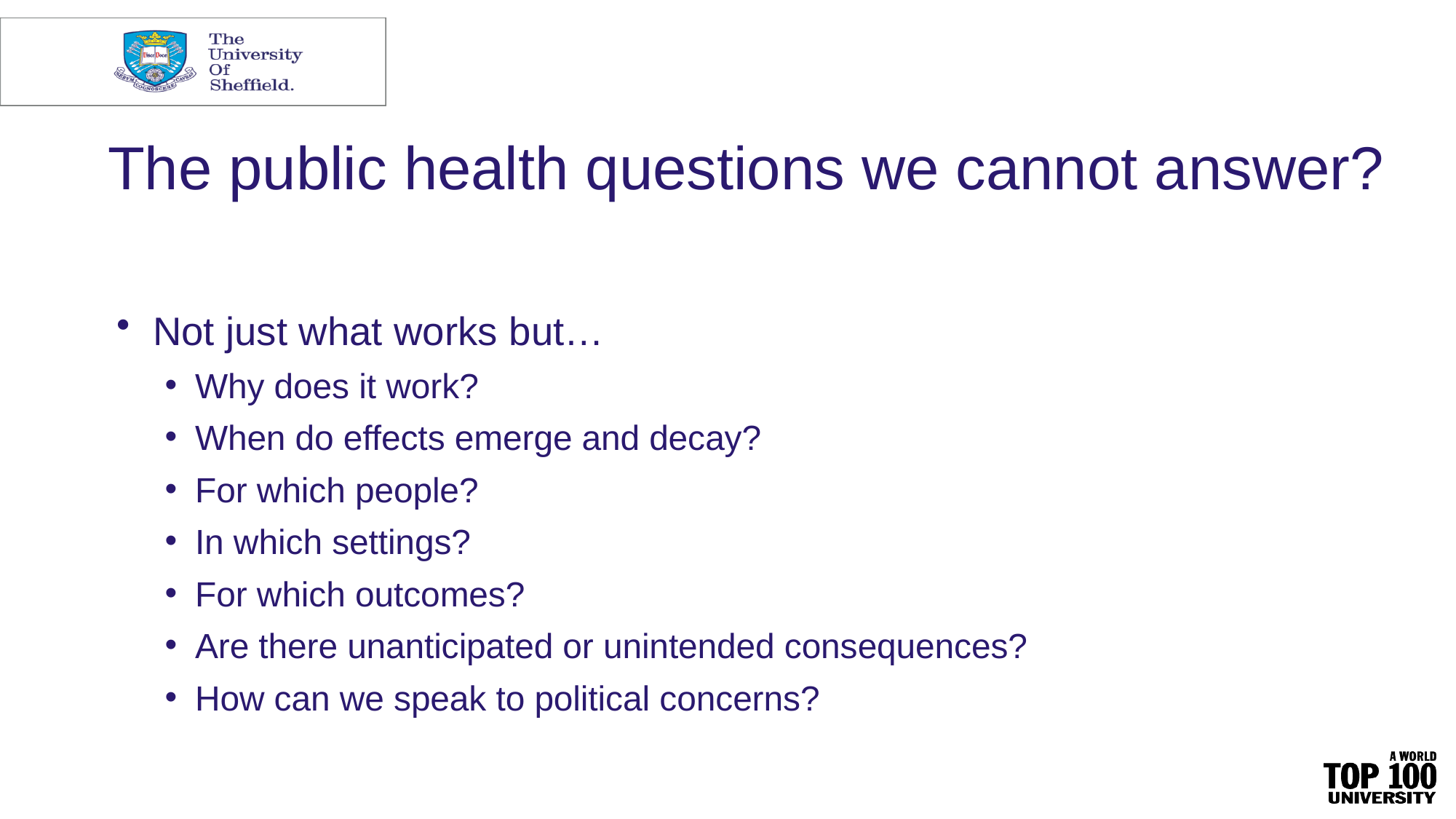

# The public health questions we cannot answer?
Not just what works but…
Why does it work?
When do effects emerge and decay?
For which people?
In which settings?
For which outcomes?
Are there unanticipated or unintended consequences?
How can we speak to political concerns?